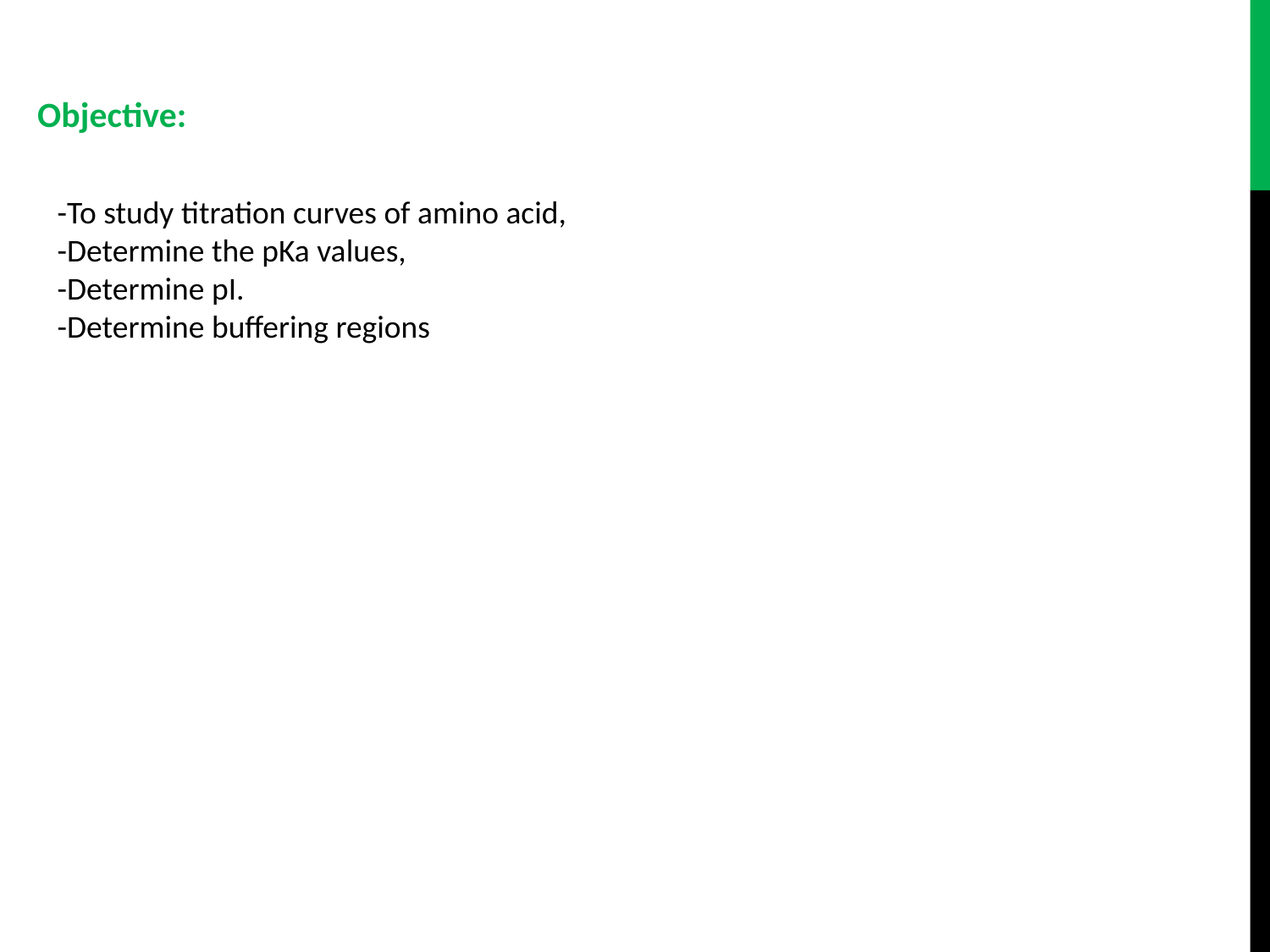

Objective:

-To study titration curves of amino acid,
-Determine the pKa values,
-Determine pI.
-Determine buffering regions